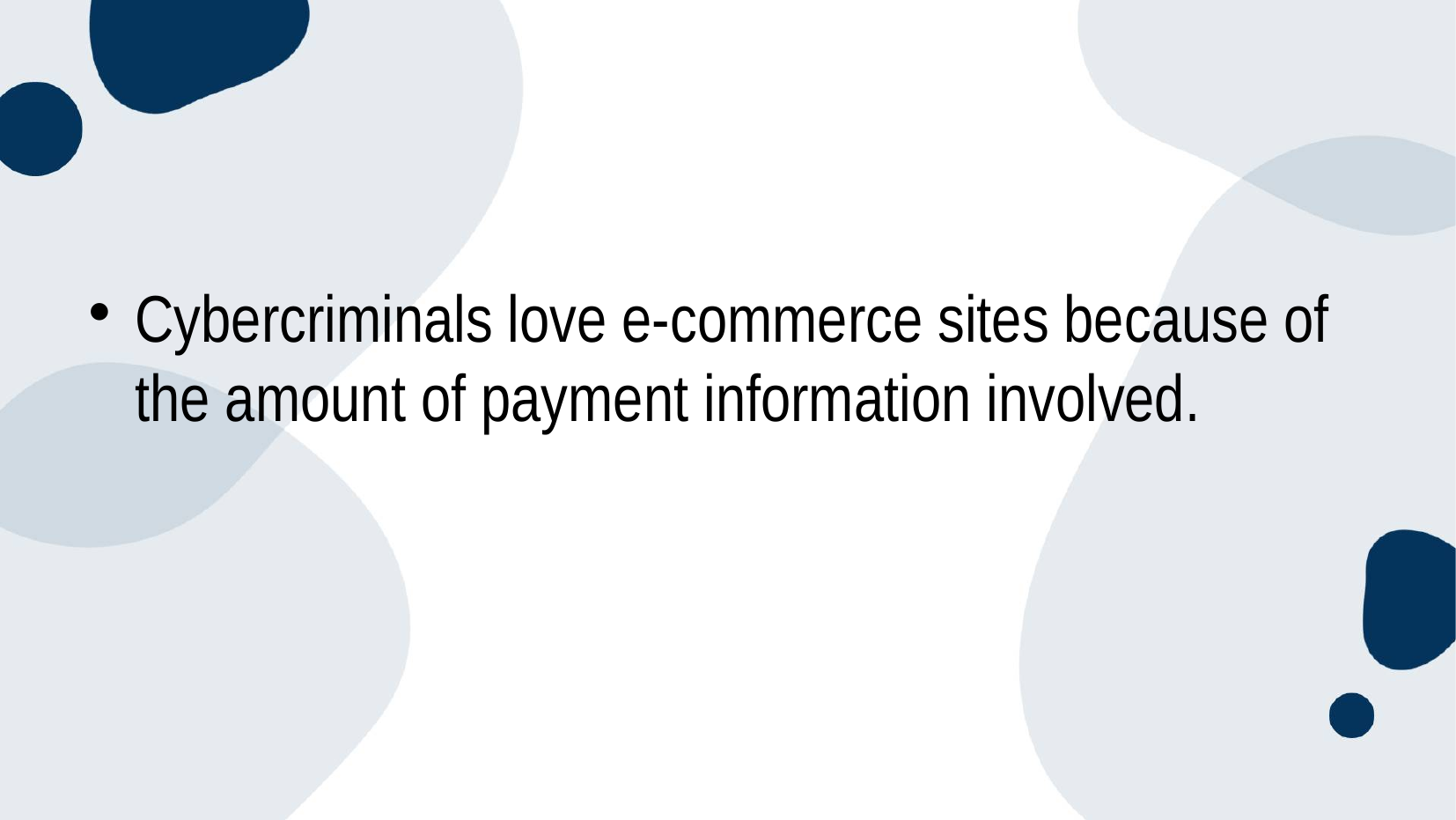

#
Cybercriminals love e-commerce sites because of the amount of payment information involved.